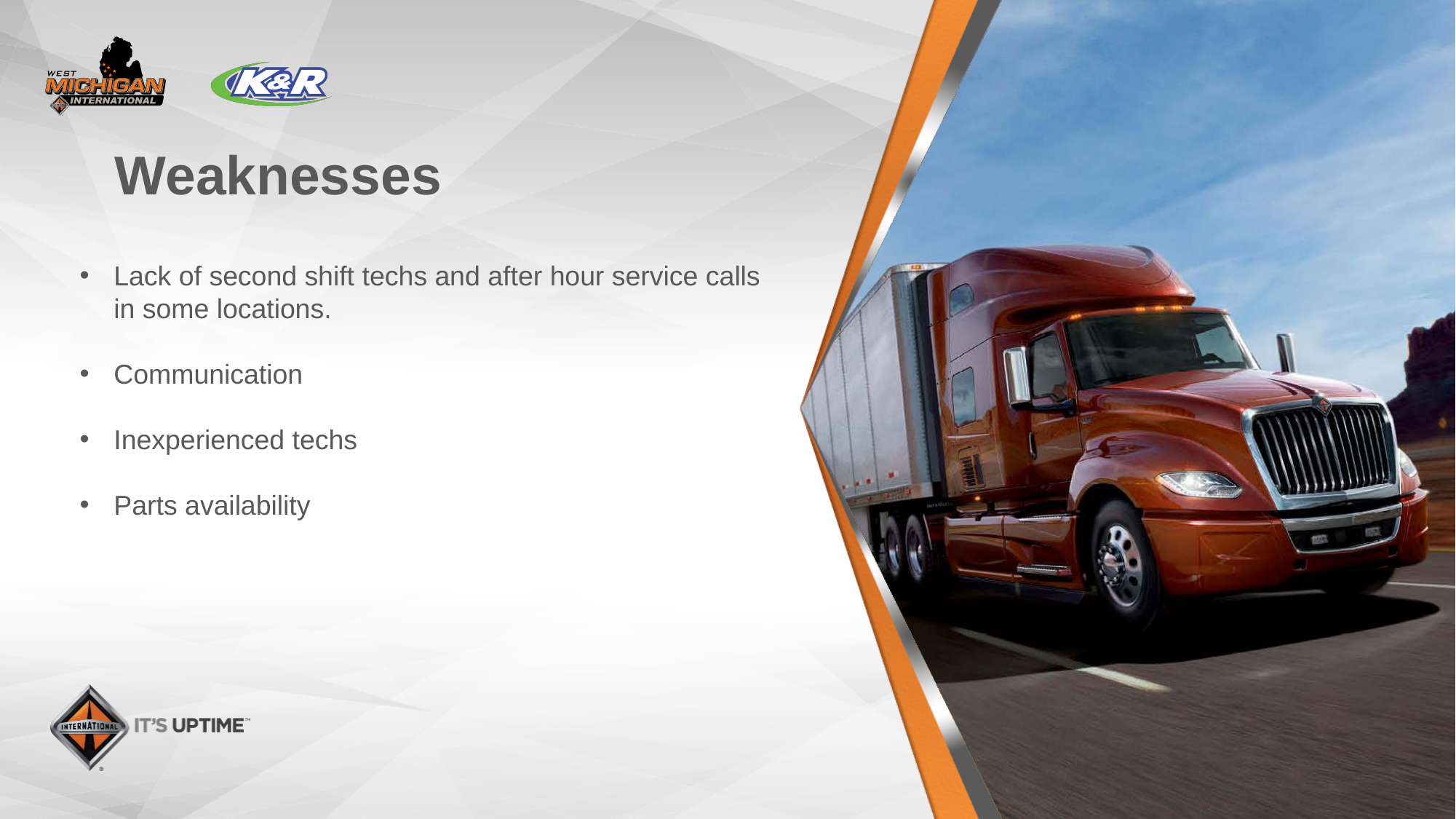

# Weaknesses
Lack of second shift techs and after hour service calls in some locations.

Communication

Inexperienced techs

Parts availability